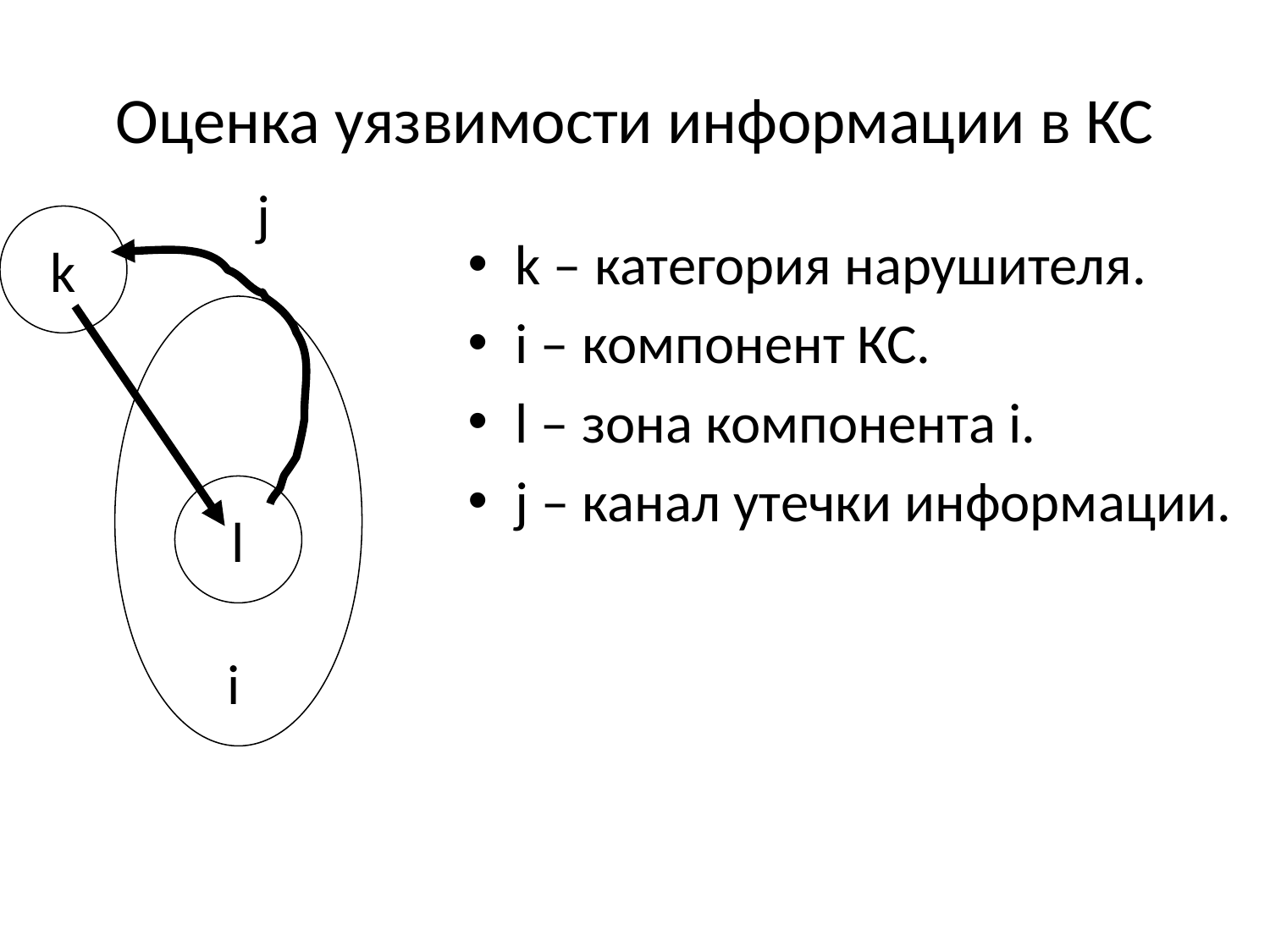

# Оценка уязвимости информации в КС
j
k
k – категория нарушителя.
i – компонент КС.
l – зона компонента i.
j – канал утечки информации.

l
i